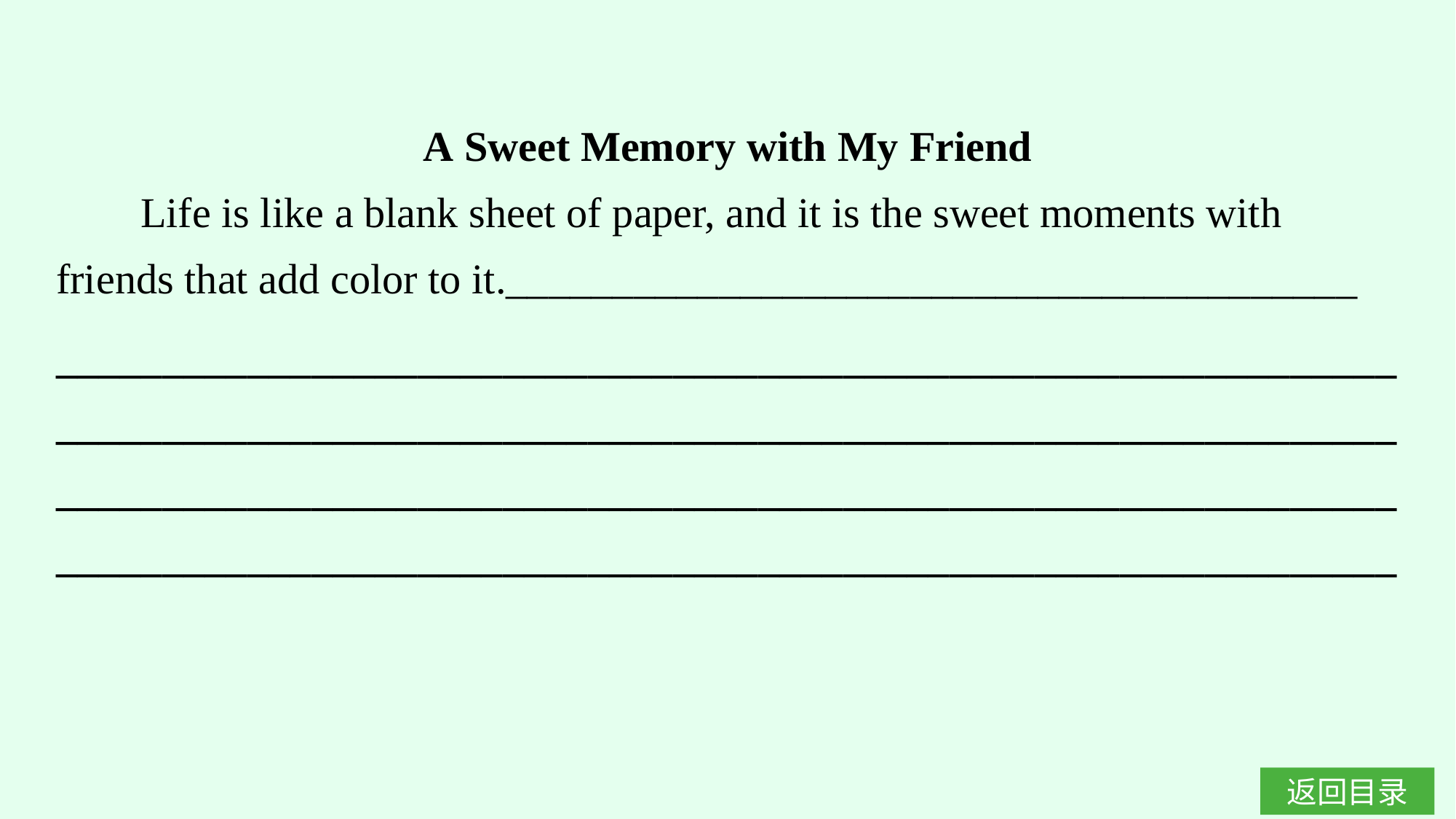

A Sweet Memory with My Friend
        Life is like a blank sheet of paper, and it is the sweet moments with friends that add color to it.________________________________________
_______________________________________________________________
_______________________________________________________________
______________________________________________________________________________________________________________________________